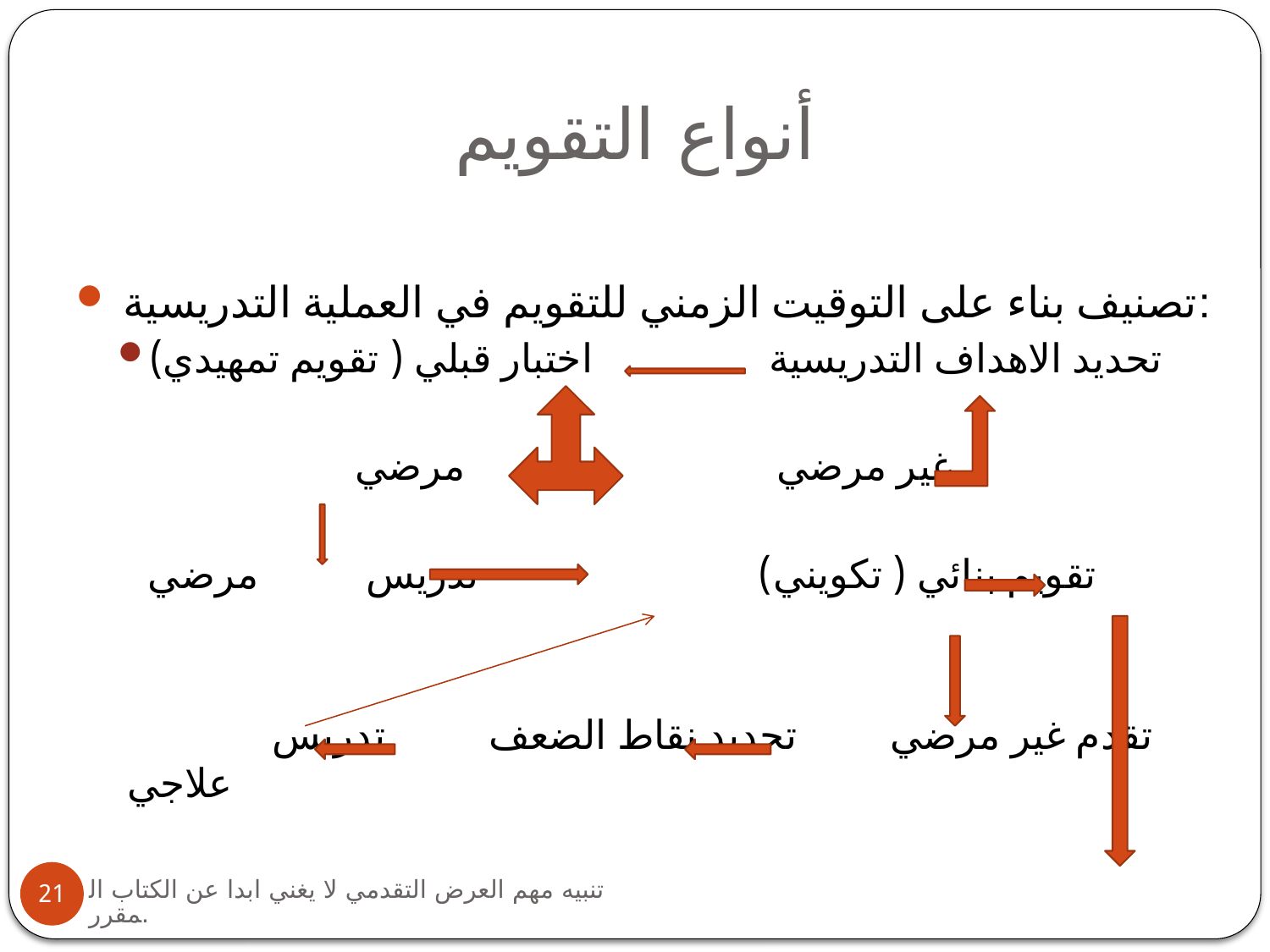

# أنواع التقويم
 تصنيف بناء على التوقيت الزمني للتقويم في العملية التدريسية:
تحديد الاهداف التدريسية                 اختبار قبلي ( تقويم تمهيدي)

                      غير مرضي                              مرضي

مرضي  	 تقويم بنائي ( تكويني)                           تدريس

              تقدم غير مرضي         تحديد نقاط الضعف          تدريس علاجي

تنبيه مهم العرض التقدمي لا يغني ابدا عن الكتاب المقرر.
21